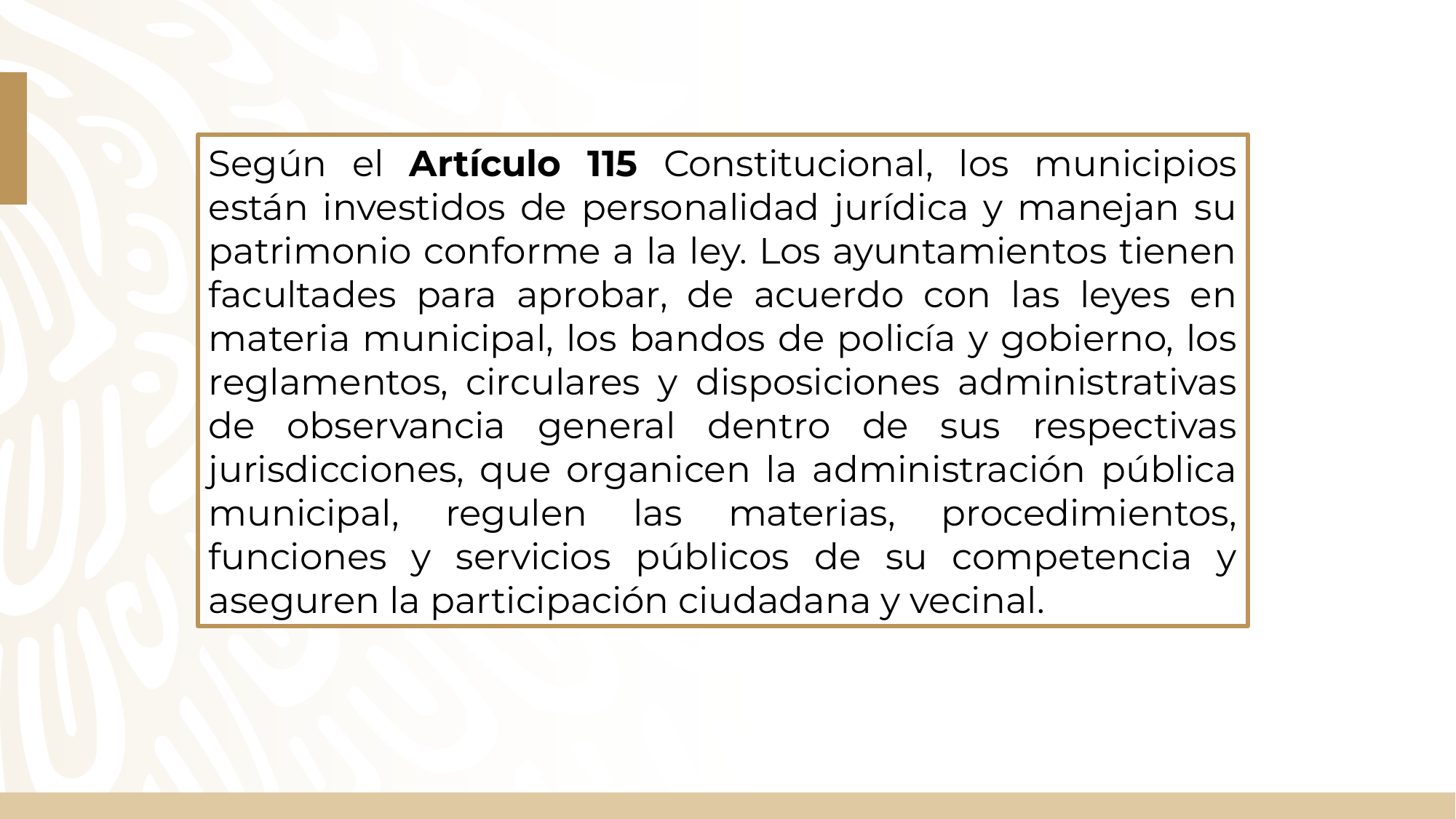

Según el Artículo 115 Constitucional, los municipios están investidos de personalidad jurídica y manejan su patrimonio conforme a la ley. Los ayuntamientos tienen facultades para aprobar, de acuerdo con las leyes en materia municipal, los bandos de policía y gobierno, los reglamentos, circulares y disposiciones administrativas de observancia general dentro de sus respectivas jurisdicciones, que organicen la administración pública municipal, regulen las materias, procedimientos, funciones y servicios públicos de su competencia y aseguren la participación ciudadana y vecinal.